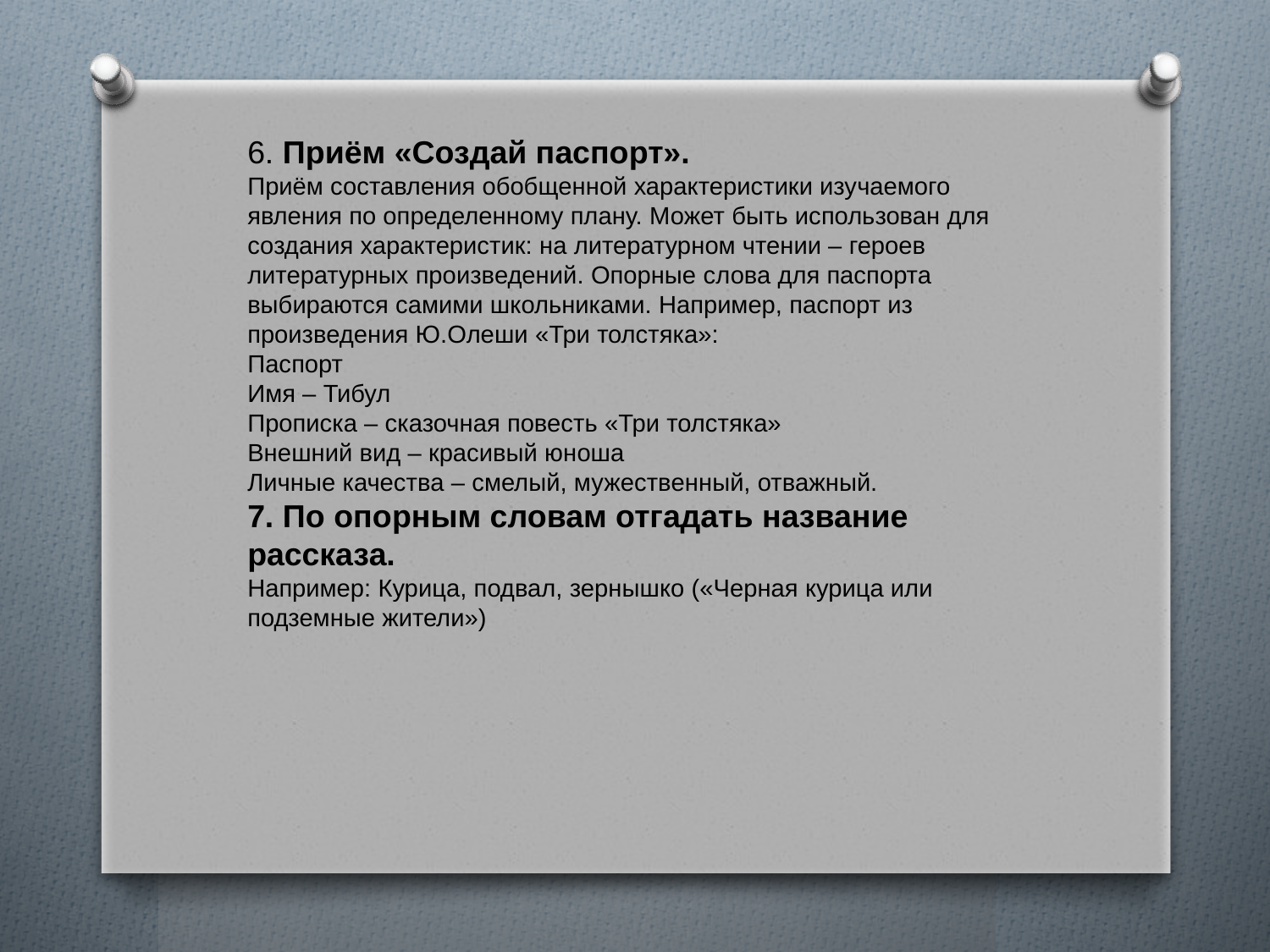

6. Приём «Создай паспорт».
Приём составления обобщенной характеристики изучаемого явления по определенному плану. Может быть использован для создания характеристик: на литературном чтении – героев литературных произведений. Опорные слова для паспорта выбираются самими школьниками. Например, паспорт из произведения Ю.Олеши «Три толстяка»:
Паспорт
Имя – Тибул
Прописка – сказочная повесть «Три толстяка»
Внешний вид – красивый юноша
Личные качества – смелый, мужественный, отважный.
7. По опорным словам отгадать название рассказа.
Например: Курица, подвал, зернышко («Черная курица или подземные жители»)